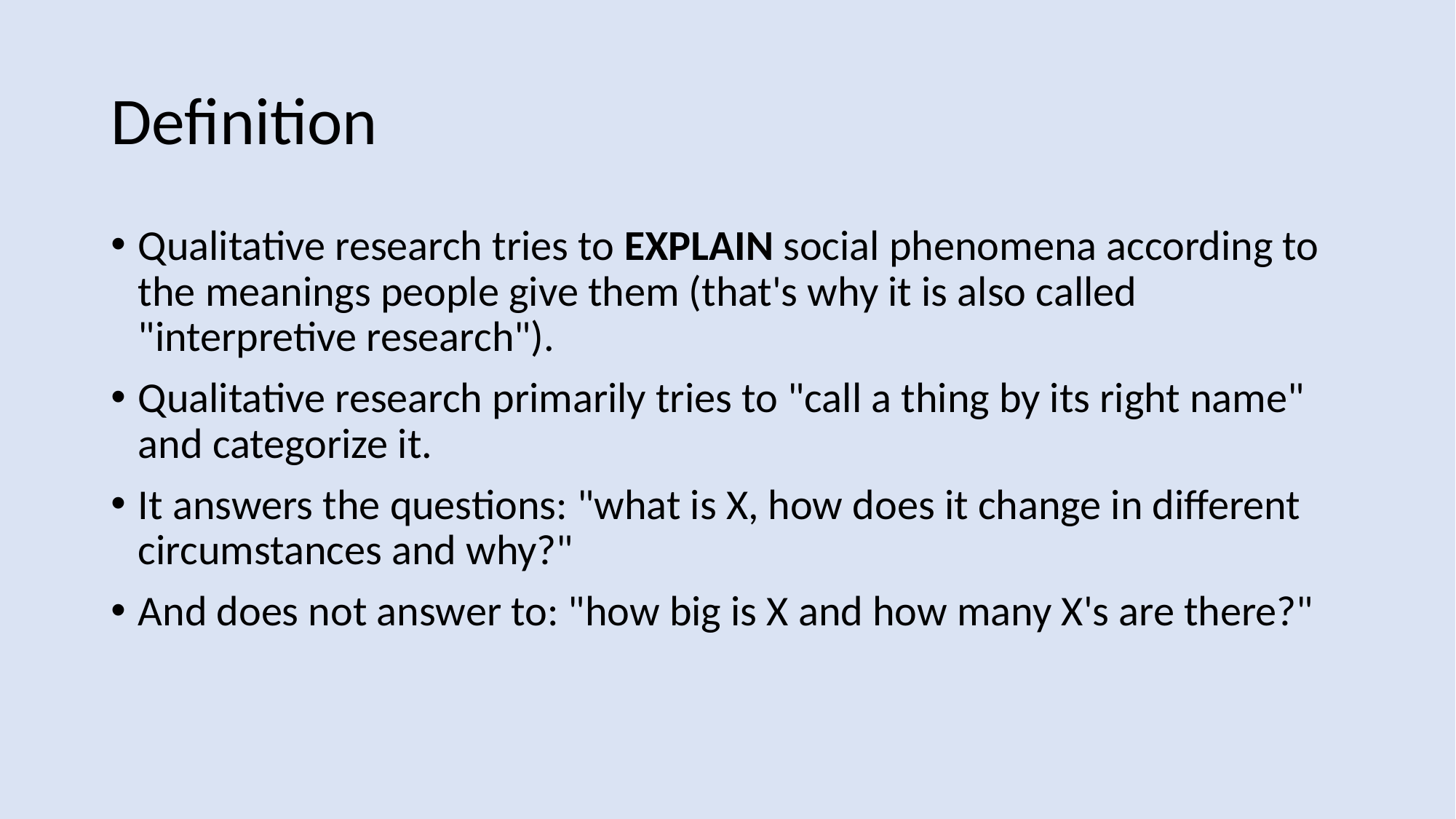

# Definition
Qualitative research tries to EXPLAIN social phenomena according to the meanings people give them (that's why it is also called "interpretive research").
Qualitative research primarily tries to "call a thing by its right name" and categorize it.
It answers the questions: "what is X, how does it change in different circumstances and why?"
And does not answer to: "how big is X and how many X's are there?"